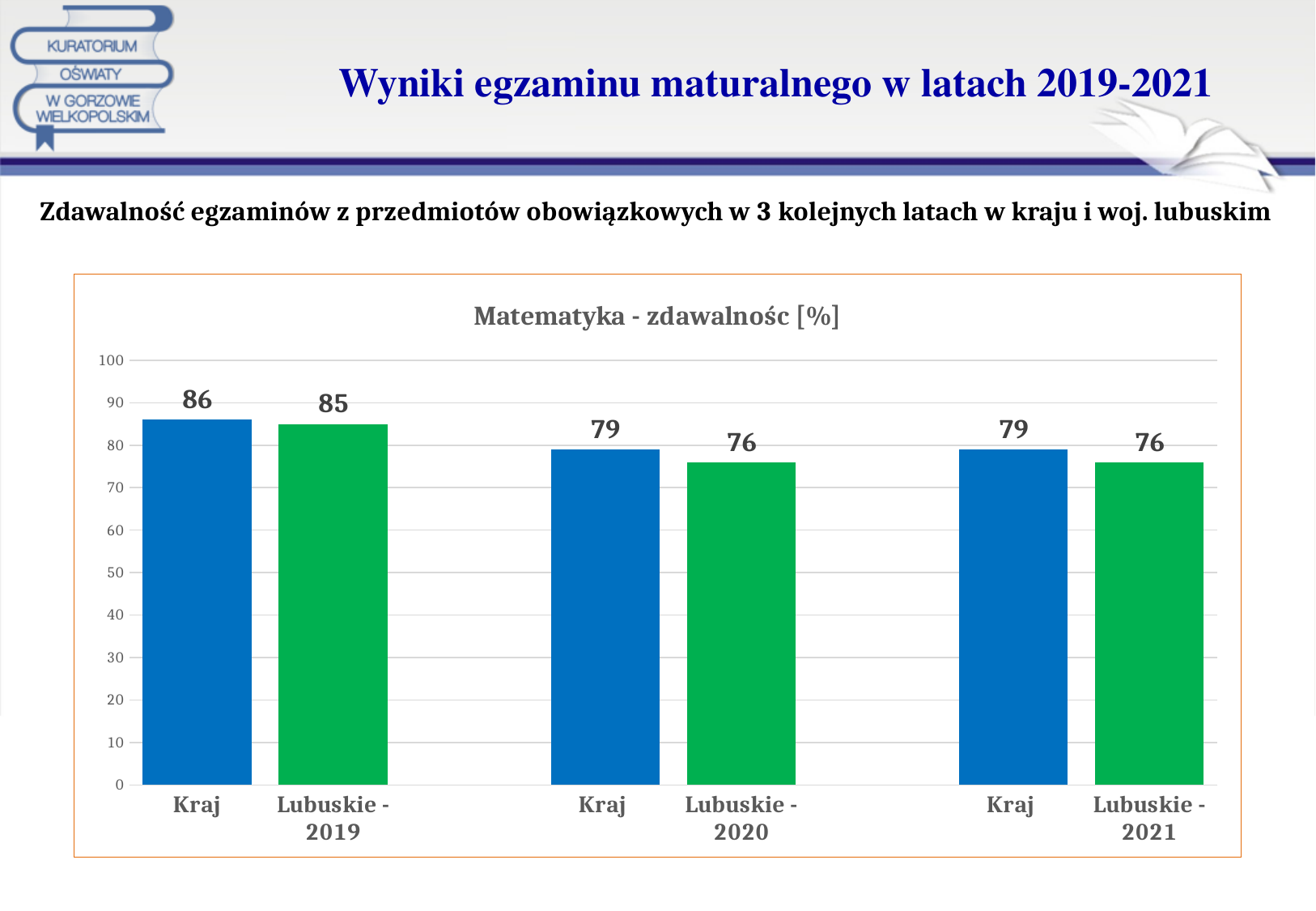

# Wyniki egzaminu maturalnego w latach 2019-2021
Zdawalność egzaminów z przedmiotów obowiązkowych w 3 kolejnych latach w kraju i woj. lubuskim

### Chart: Matematyka - zdawalnośc [%]

| Category | Matematyka |
|---|---|
| Kraj | 86.0 |
| Lubuskie - 2019 | 85.0 |
|  | None |
| Kraj  | 79.0 |
| Lubuskie - 2020 | 76.0 |
|  | None |
| Kraj  | 79.0 |
| Lubuskie -2021 | 76.0 |